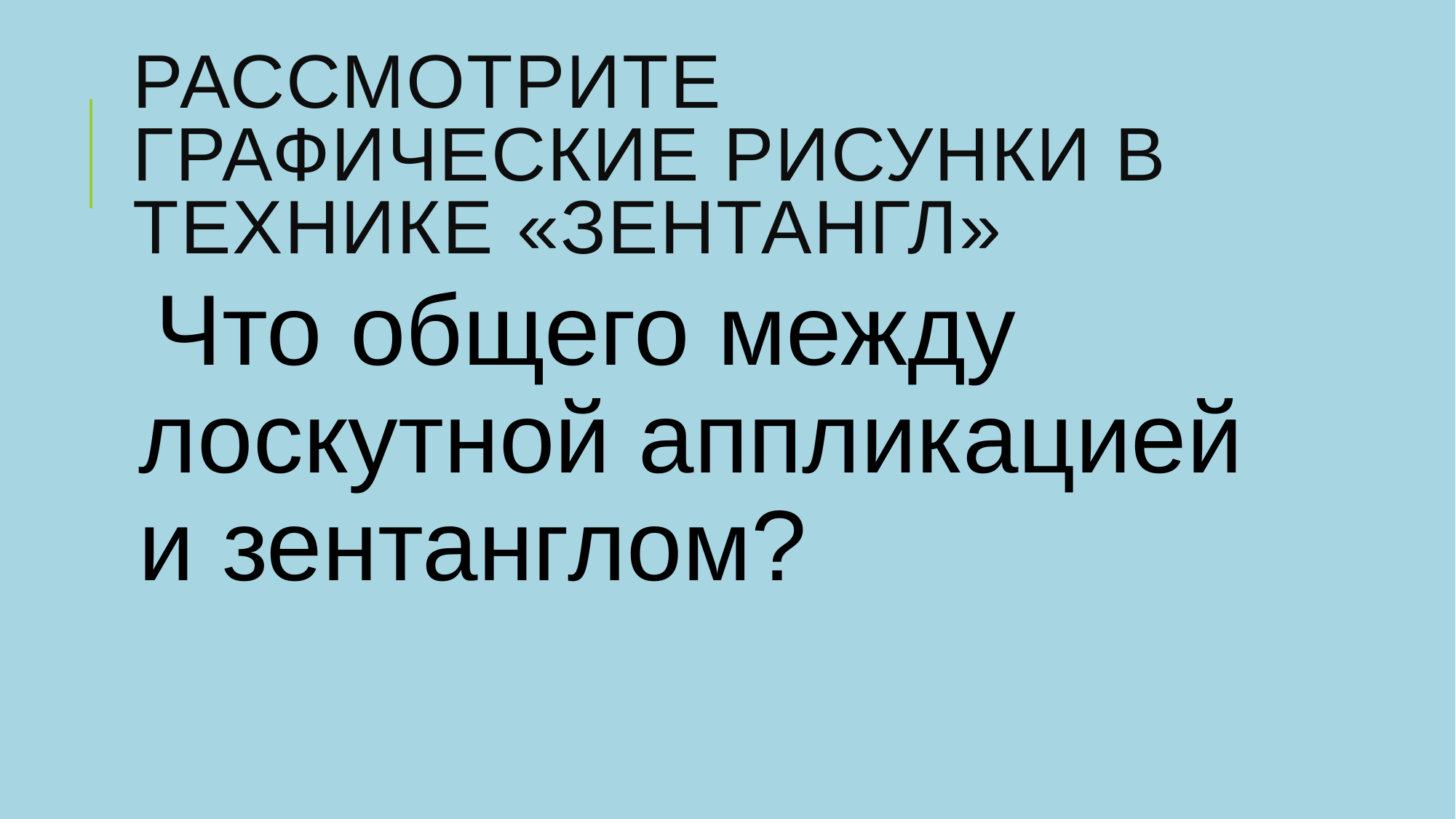

# Рассмотрите графические рисунки в технике «зентангл»
Что общего между лоскутной аппликацией и зентанглом?